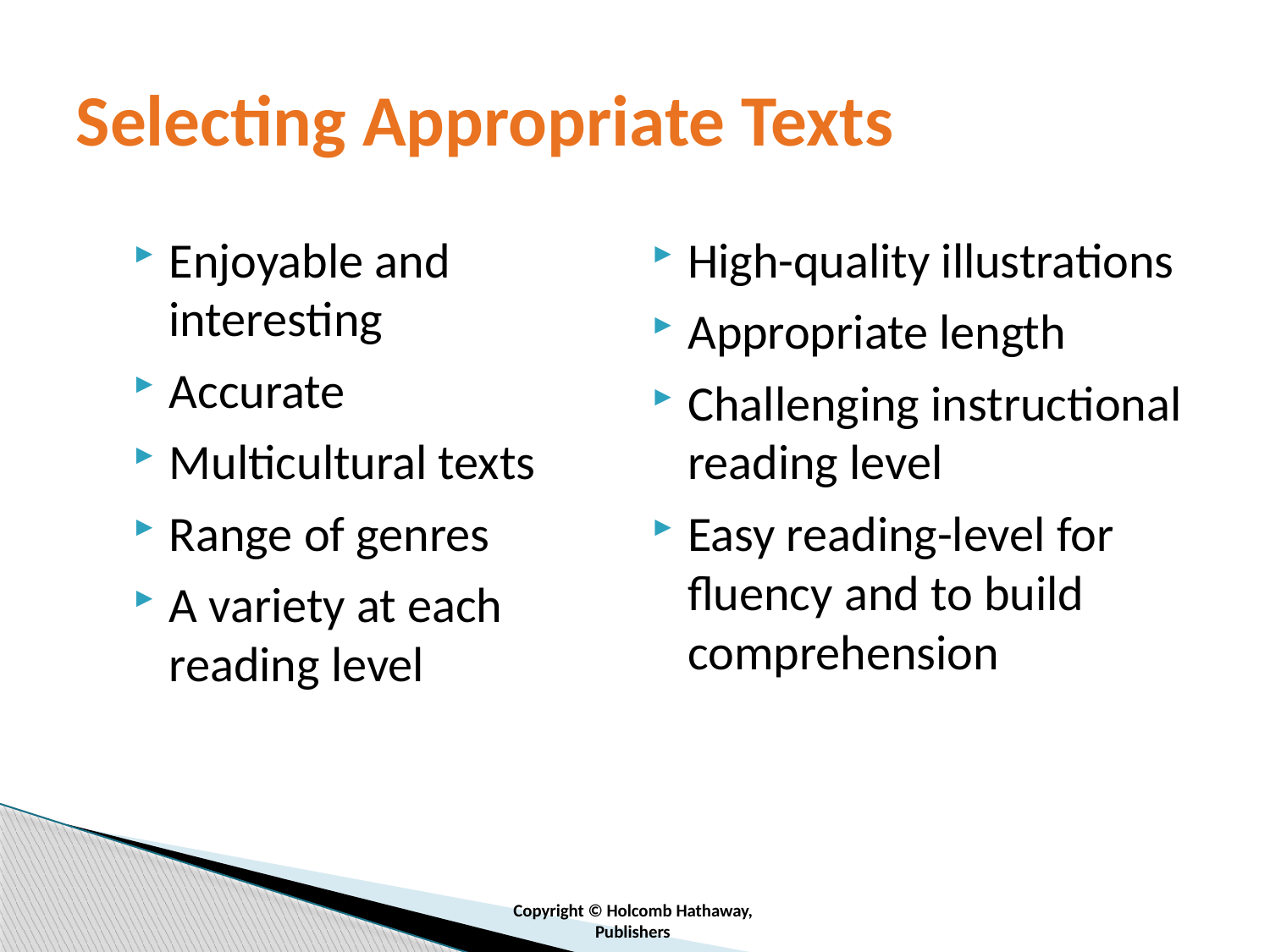

# Selecting Appropriate Texts
Enjoyable and interesting
Accurate
Multicultural texts
Range of genres
A variety at each reading level
High-quality illustrations
Appropriate length
Challenging instructional reading level
Easy reading-level for fluency and to build comprehension

Copyright © Holcomb Hathaway,
Publishers